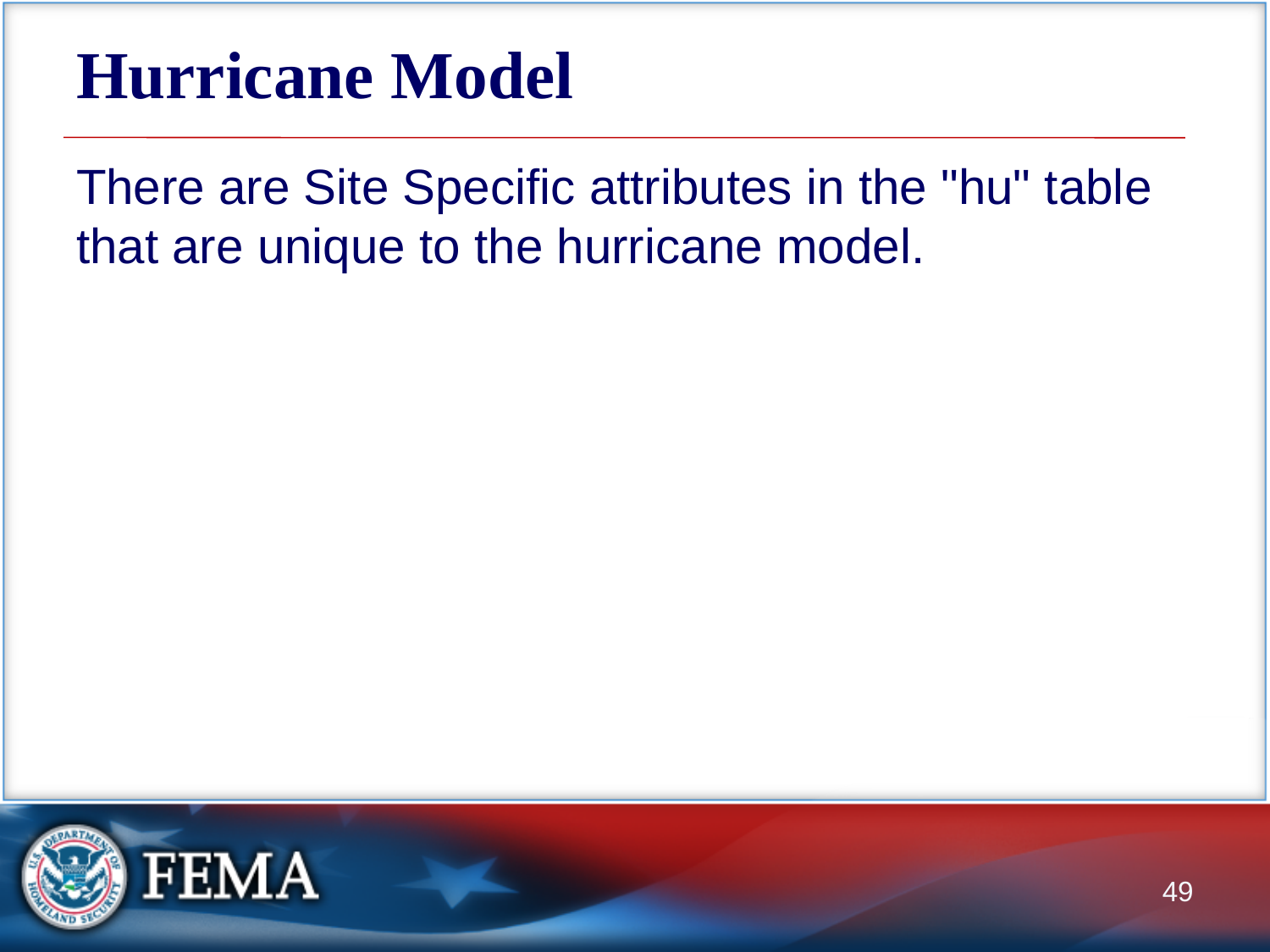

# Hurricane Model
There are Site Specific attributes in the "hu" table that are unique to the hurricane model.
49